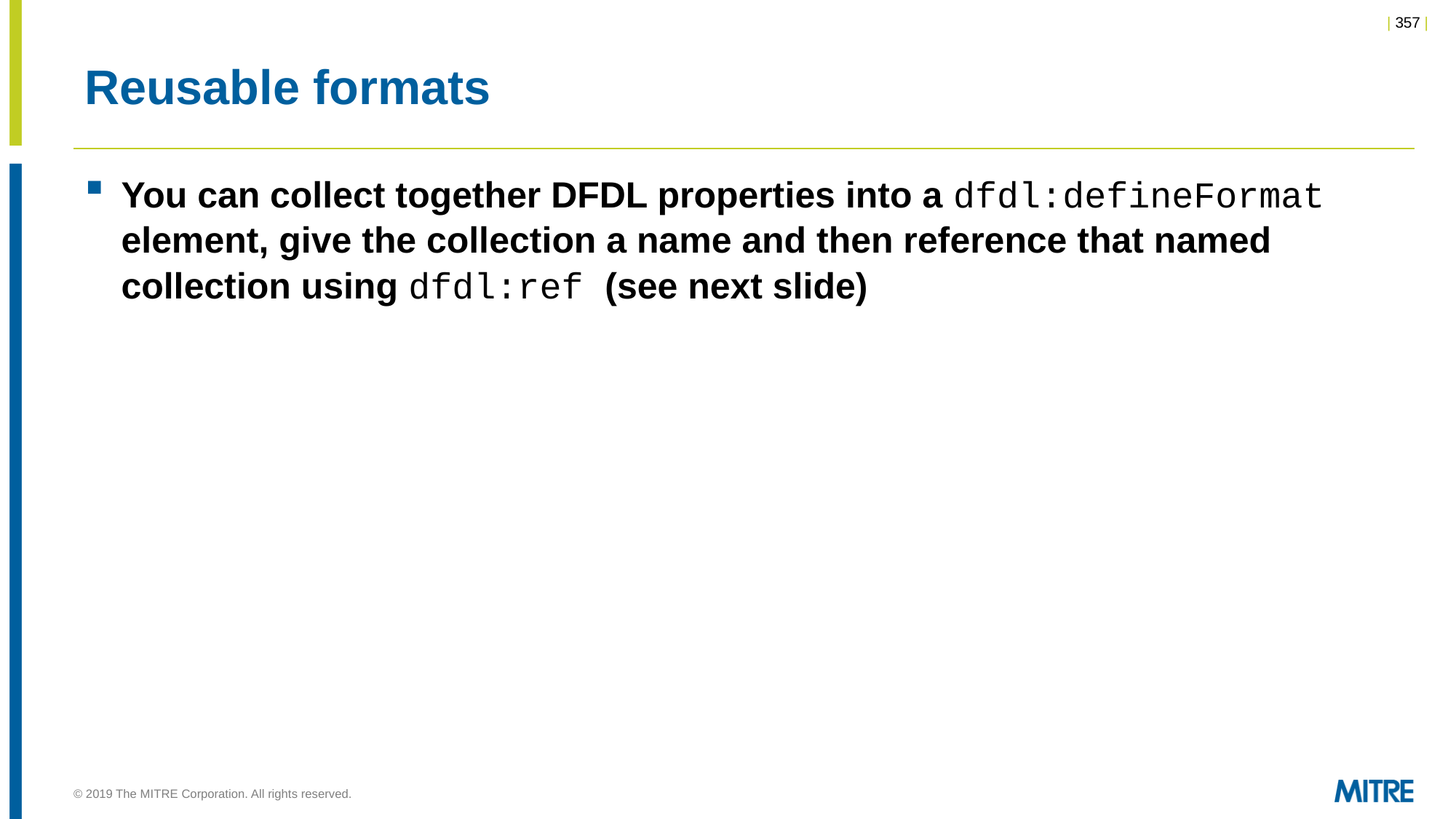

# Reusable formats
You can collect together DFDL properties into a dfdl:defineFormat element, give the collection a name and then reference that named collection using dfdl:ref (see next slide)
© 2019 The MITRE Corporation. All rights reserved.